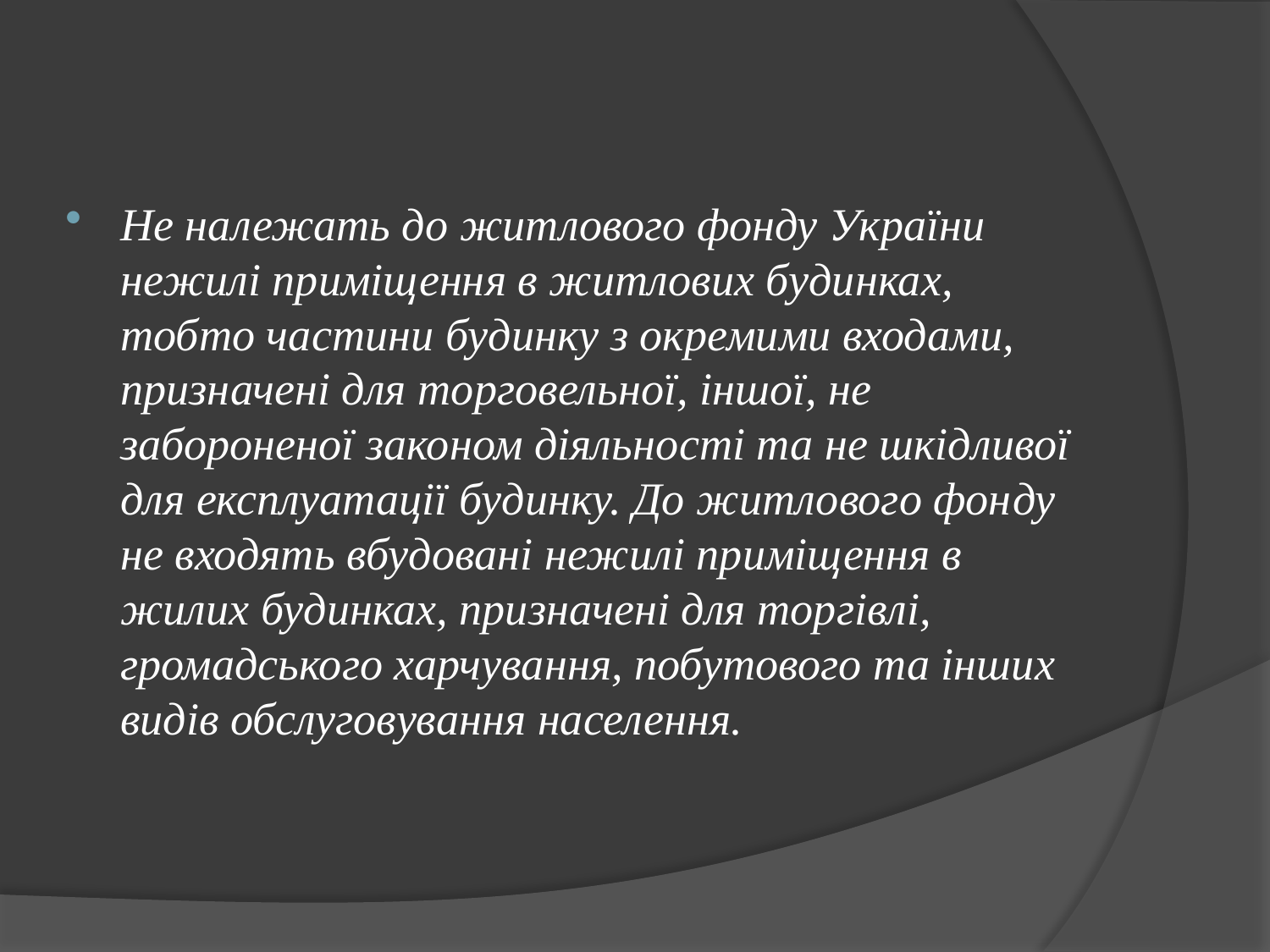

Не належать до житлового фонду України нежилі приміщення в житлових будинках, тобто частини будинку з окремими входами, призначені для торговельної, іншої, не забороненої законом діяль­ності та не шкідливої для експлуатації будинку. До житлового фон­ду не входять вбудовані нежилі приміщення в жилих будинках, при­значені для торгівлі, громадського харчування, побутового та інших видів обслуговування населення.